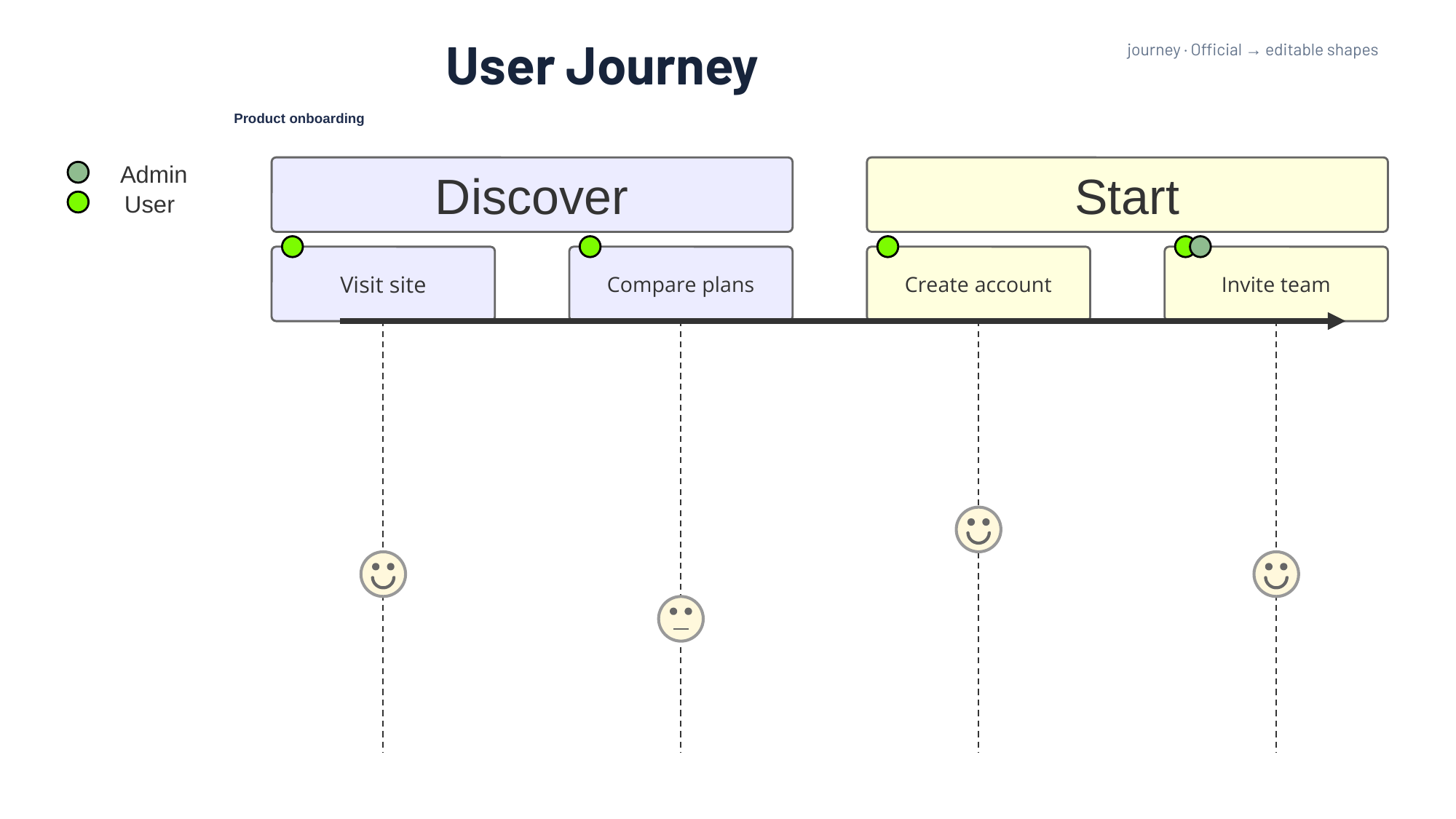

User Journey
journey · Official → editable shapes
Product onboarding
Discover
Start
Admin

User

Visit site
Compare plans
Create account
Invite team